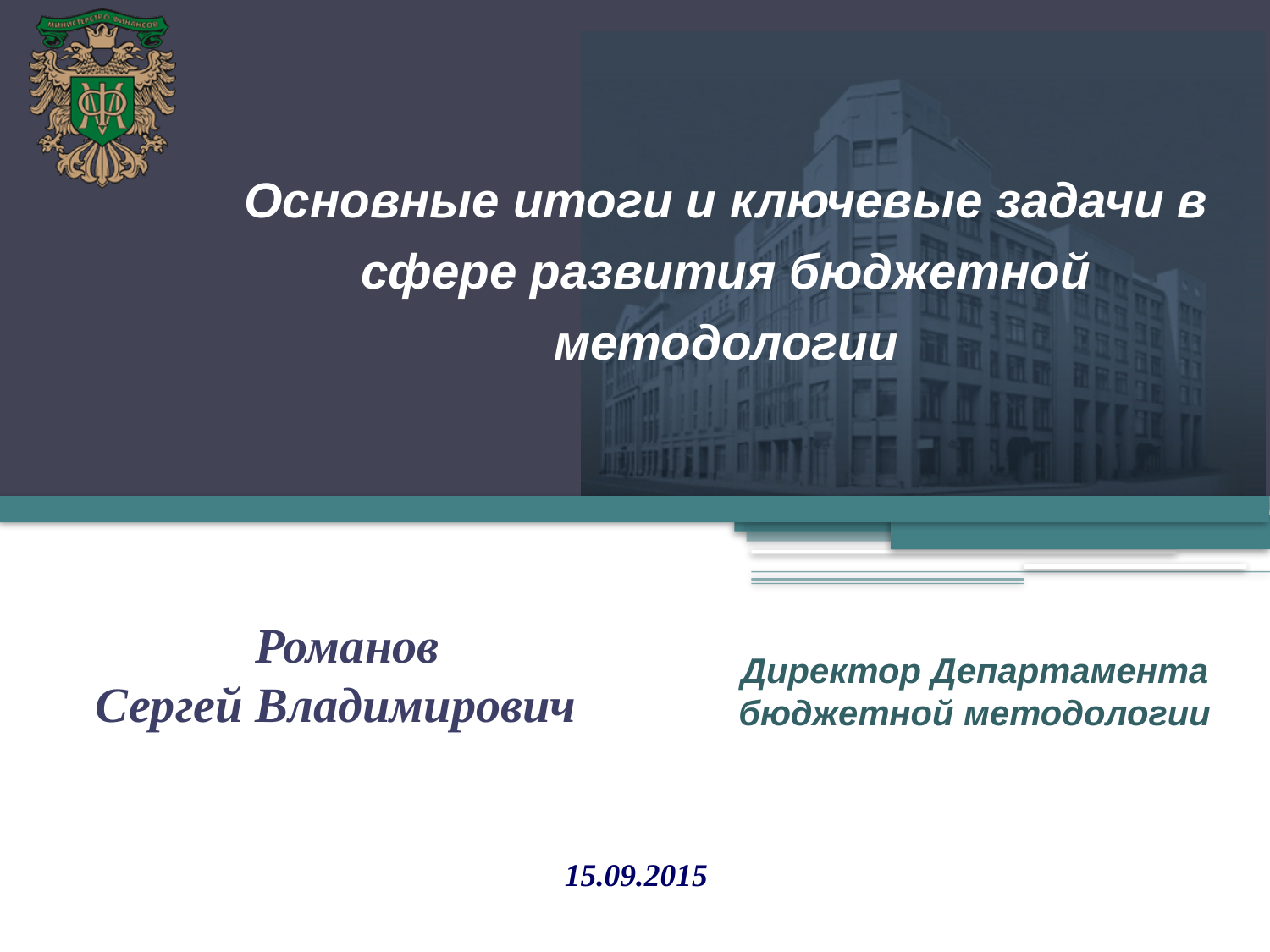

Основные итоги и ключевые задачи в сфере развития бюджетной методологии
                    Романов
       Сергей Владимирович
Директор Департамента бюджетной методологии
15.09.2015